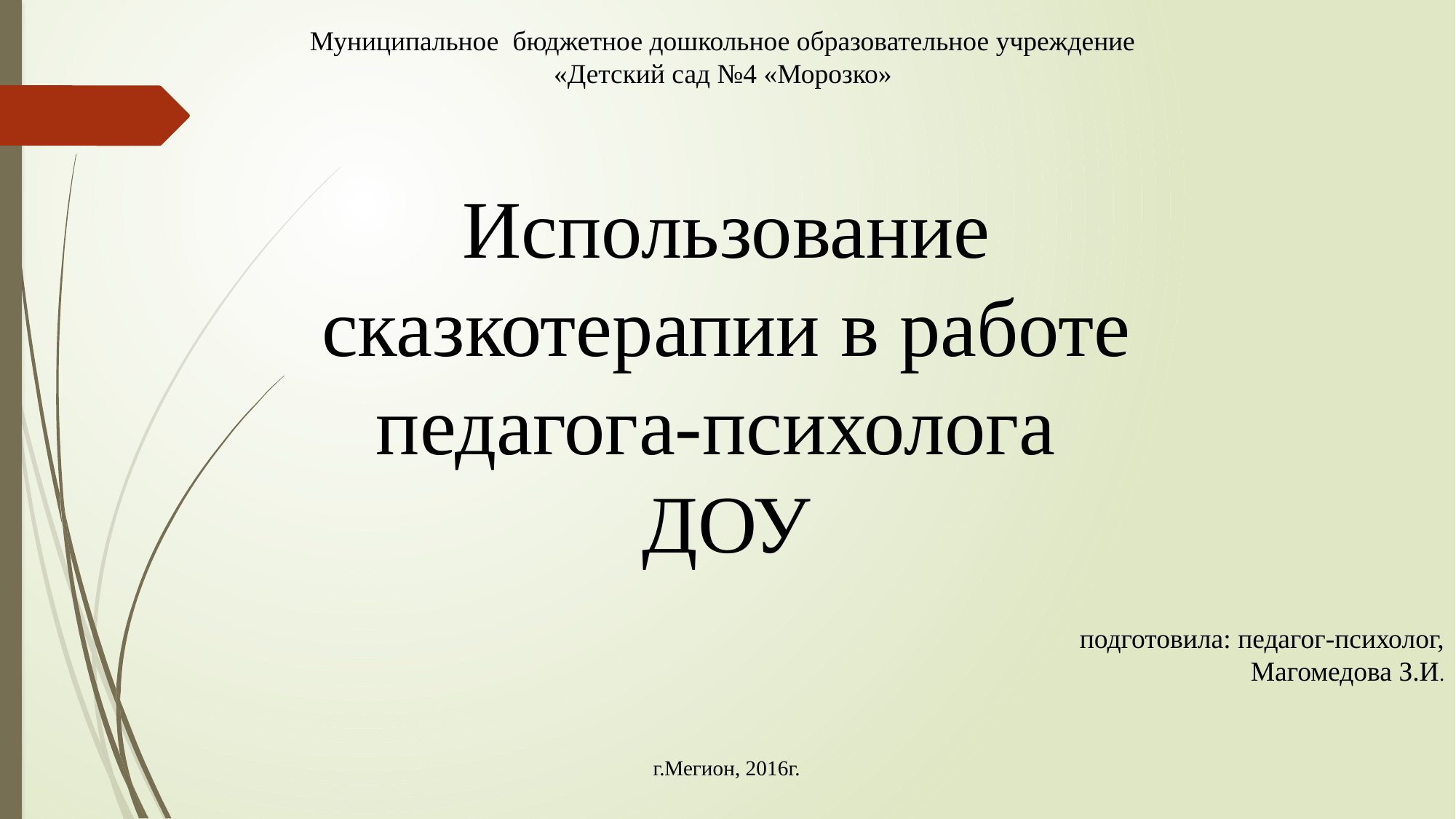

Муниципальное  бюджетное дошкольное образовательное учреждение
«Детский сад №4 «Морозко»
Использование сказкотерапии в работе педагога-психолога
ДОУ
подготовила: педагог-психолог, Магомедова З.И.
г.Мегион, 2016г.